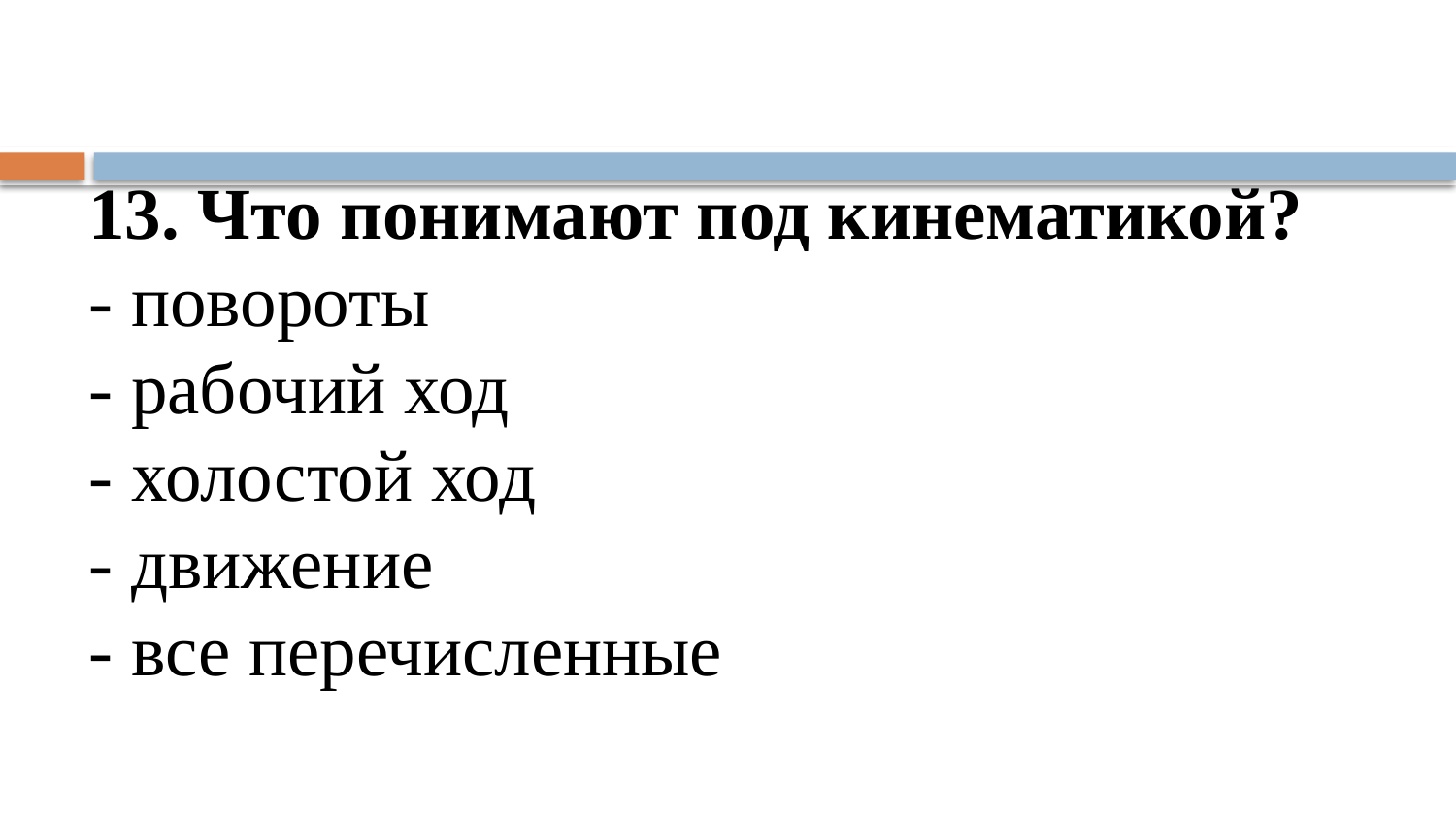

# 13. Что понимают под кинематикой? - повороты - рабочий ход - холостой ход - движение - все перечисленные